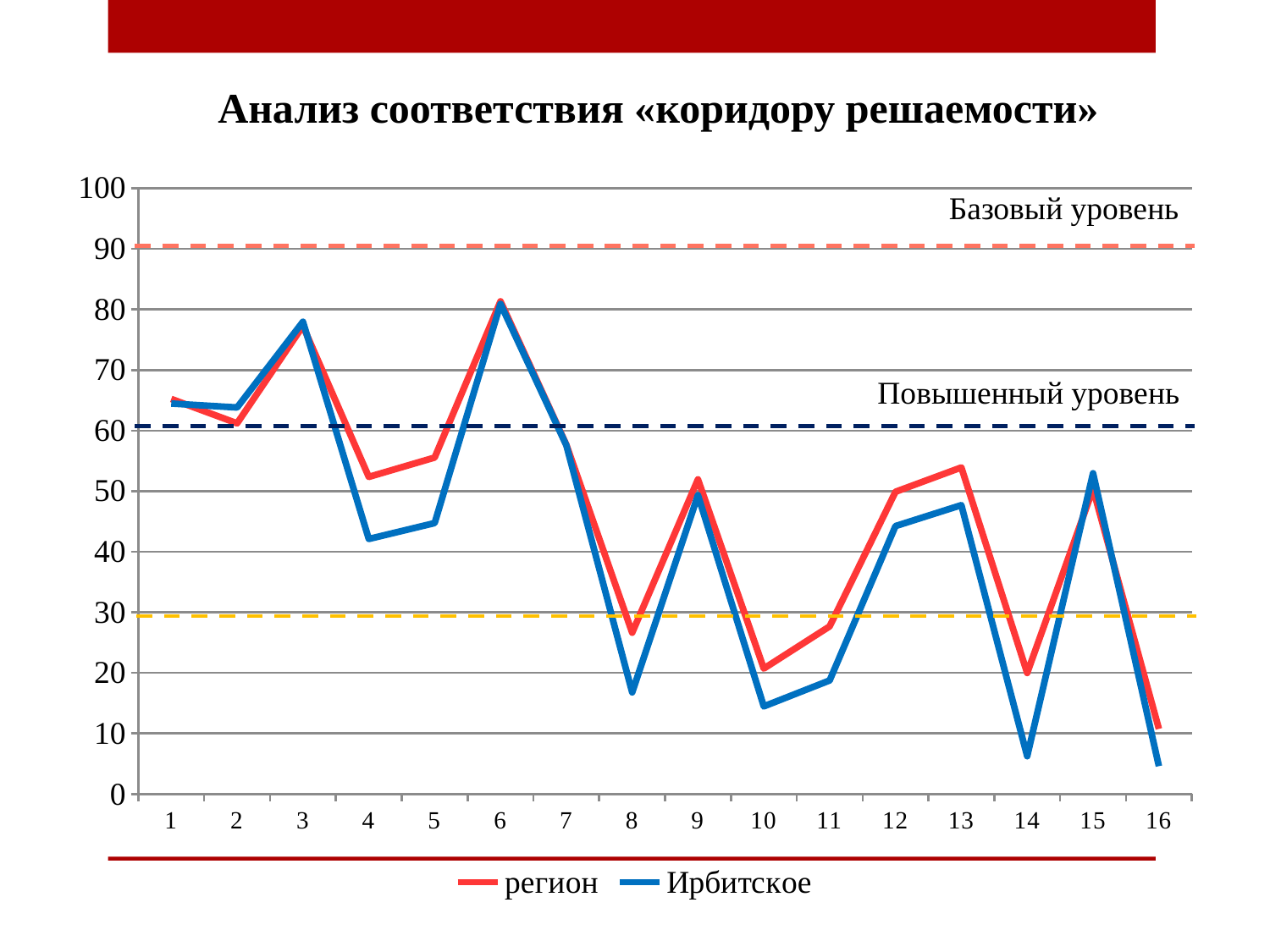

Анализ соответствия «коридору решаемости»

### Chart

| Category | регион | Ирбитское |
|---|---|---|
| 1 | 65.23 | 64.47 |
| 2 | 61.2 | 63.82 |
| 3 | 77.27 | 77.96 |
| 4 | 52.36 | 42.11 |
| 5 | 55.55 | 44.74 |
| 6 | 81.34 | 80.92 |
| 7 | 57.67 | 57.57 |
| 8 | 26.63 | 16.78 |
| 9 | 51.95 | 49.34 |
| 10 | 20.72 | 14.47 |
| 11 | 27.68 | 18.75 |
| 12 | 49.9 | 44.24 |
| 13 | 53.92 | 47.7 |
| 14 | 19.98 | 6.25 |
| 15 | 50.37 | 52.96 |
| 16 | 10.76 | 4.61 |
Базовый уровень
Повышенный уровень